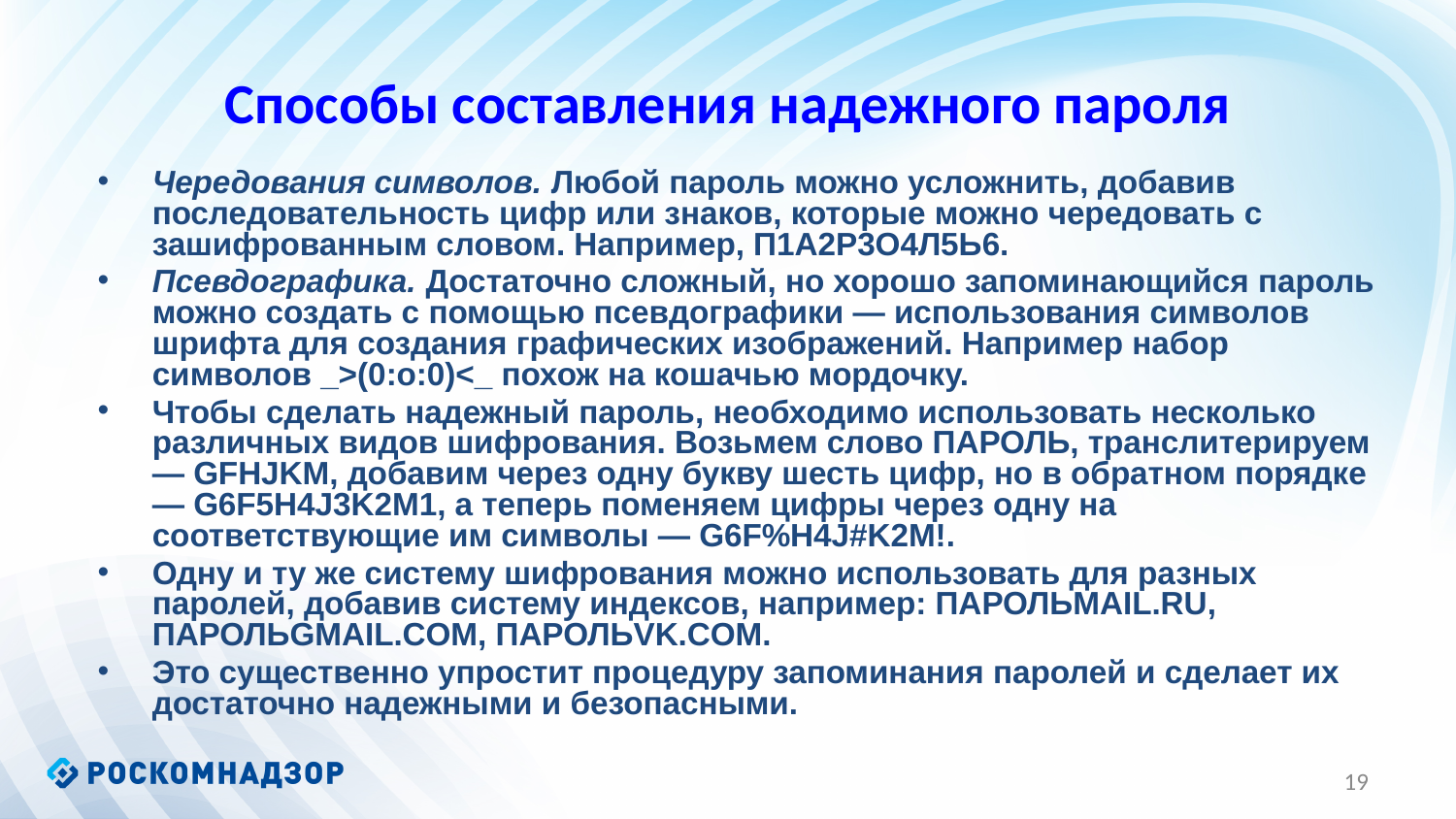

# Способы составления надежного пароля
Чередования символов. Любой пароль можно усложнить, добавив последовательность цифр или знаков, которые можно чередовать с зашифрованным словом. Например, П1А2Р3О4Л5Ь6.
Псевдографика. Достаточно сложный, но хорошо запоминающийся пароль можно создать с помощью псевдографики — использования символов шрифта для создания графических изображений. Например набор символов _>(0:o:0)<_ похож на кошачью мордочку.
Чтобы сделать надежный пароль, необходимо использовать несколько различных видов шифрования. Возьмем слово ПАРОЛЬ, транслитерируем — GFHJKM, добавим через одну букву шесть цифр, но в обратном порядке — G6F5H4J3K2M1, а теперь поменяем цифры через одну на соответствующие им символы — G6F%H4J#K2M!.
Одну и ту же систему шифрования можно использовать для разных паролей, добавив систему индексов, например: ПАРОЛЬMAIL.RU, ПАРОЛЬGMAIL.COM, ПАРОЛЬVK.COM.
Это существенно упростит процедуру запоминания паролей и сделает их достаточно надежными и безопасными.
19